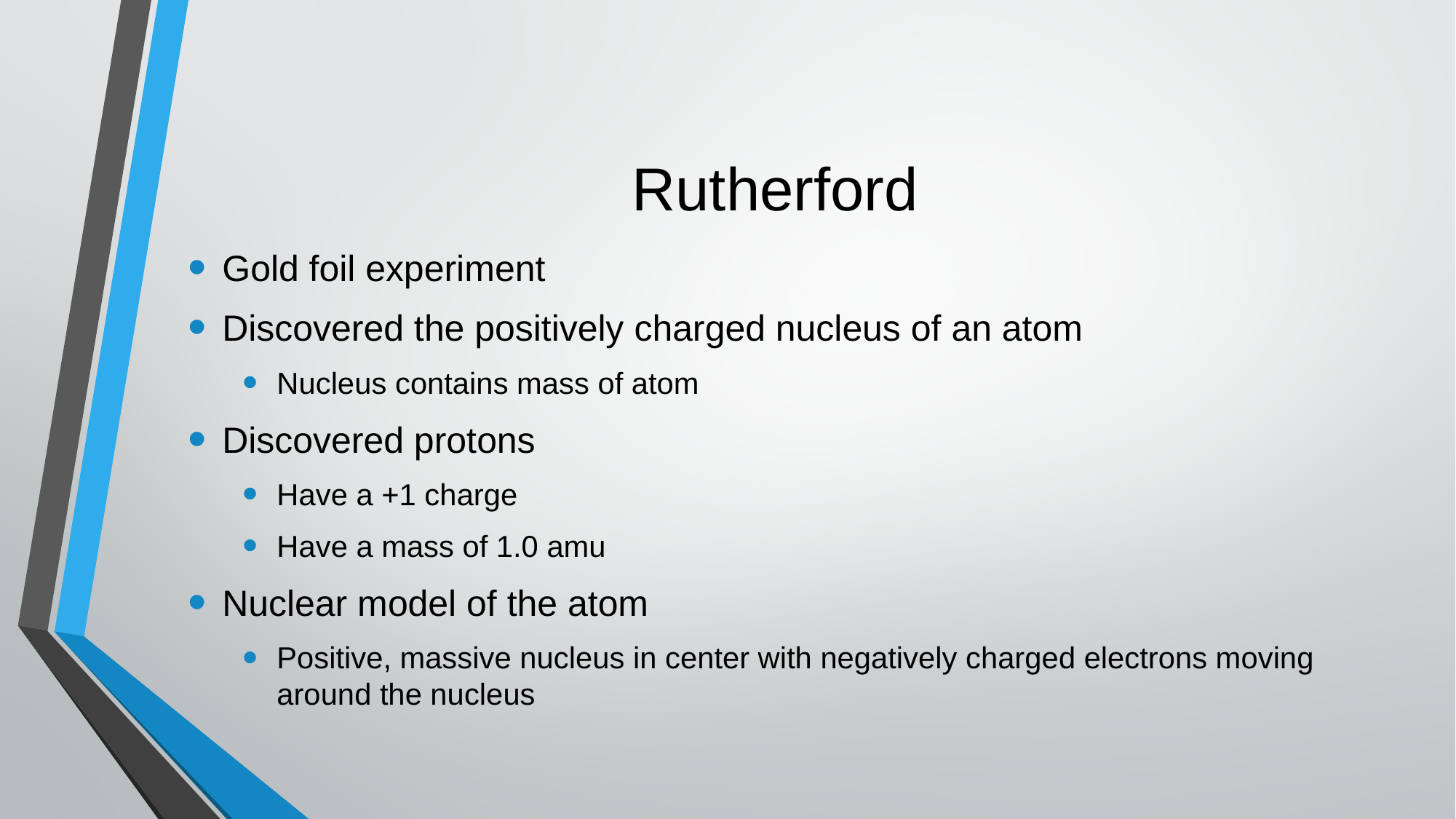

# Rutherford
Gold foil experiment
Discovered the positively charged nucleus of an atom
Nucleus contains mass of atom
Discovered protons
Have a +1 charge
Have a mass of 1.0 amu
Nuclear model of the atom
Positive, massive nucleus in center with negatively charged electrons moving around the nucleus